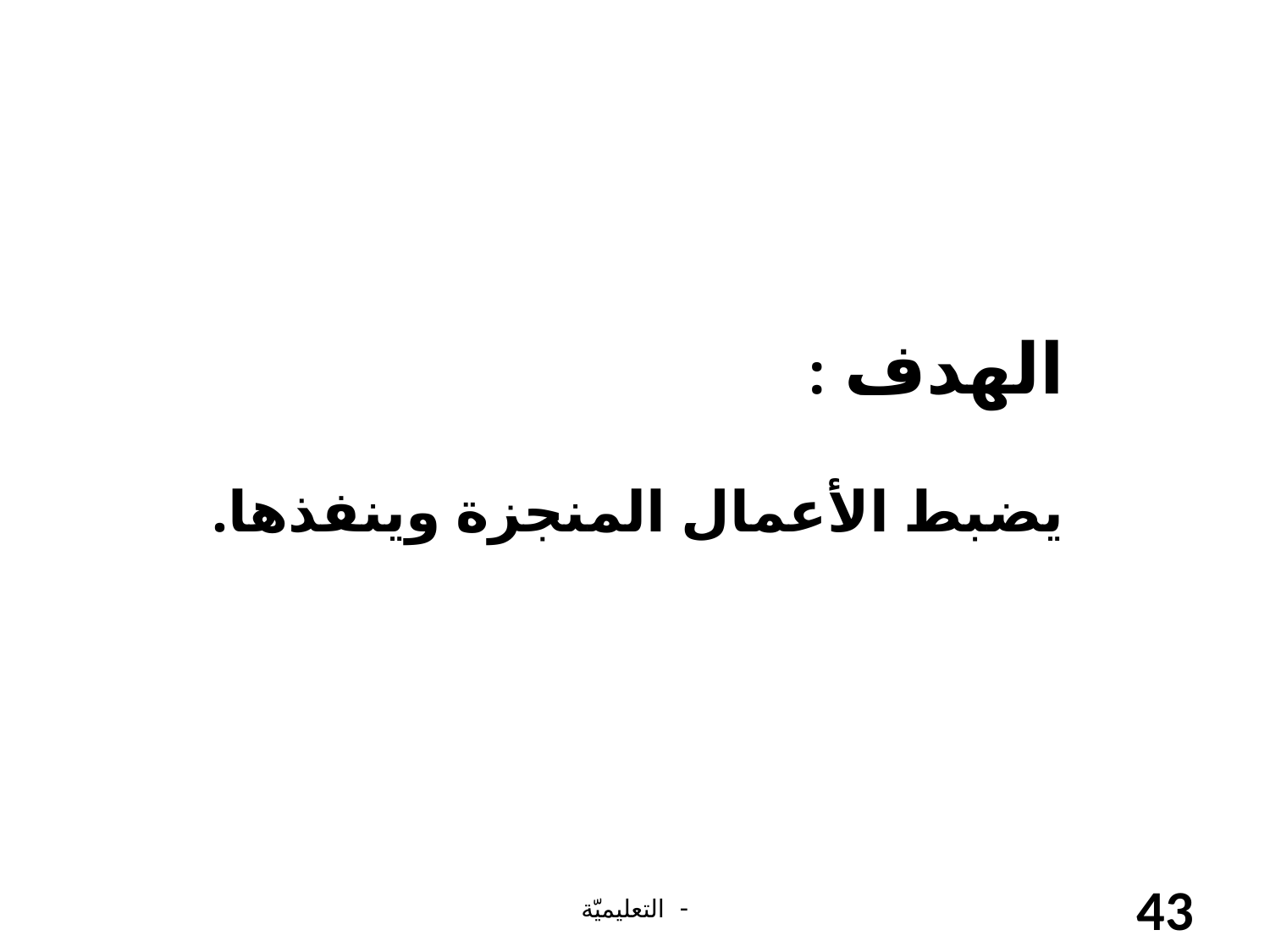

الهدف :

يضبط الأعمال المنجزة وينفذها.

التعليميّة  -
43